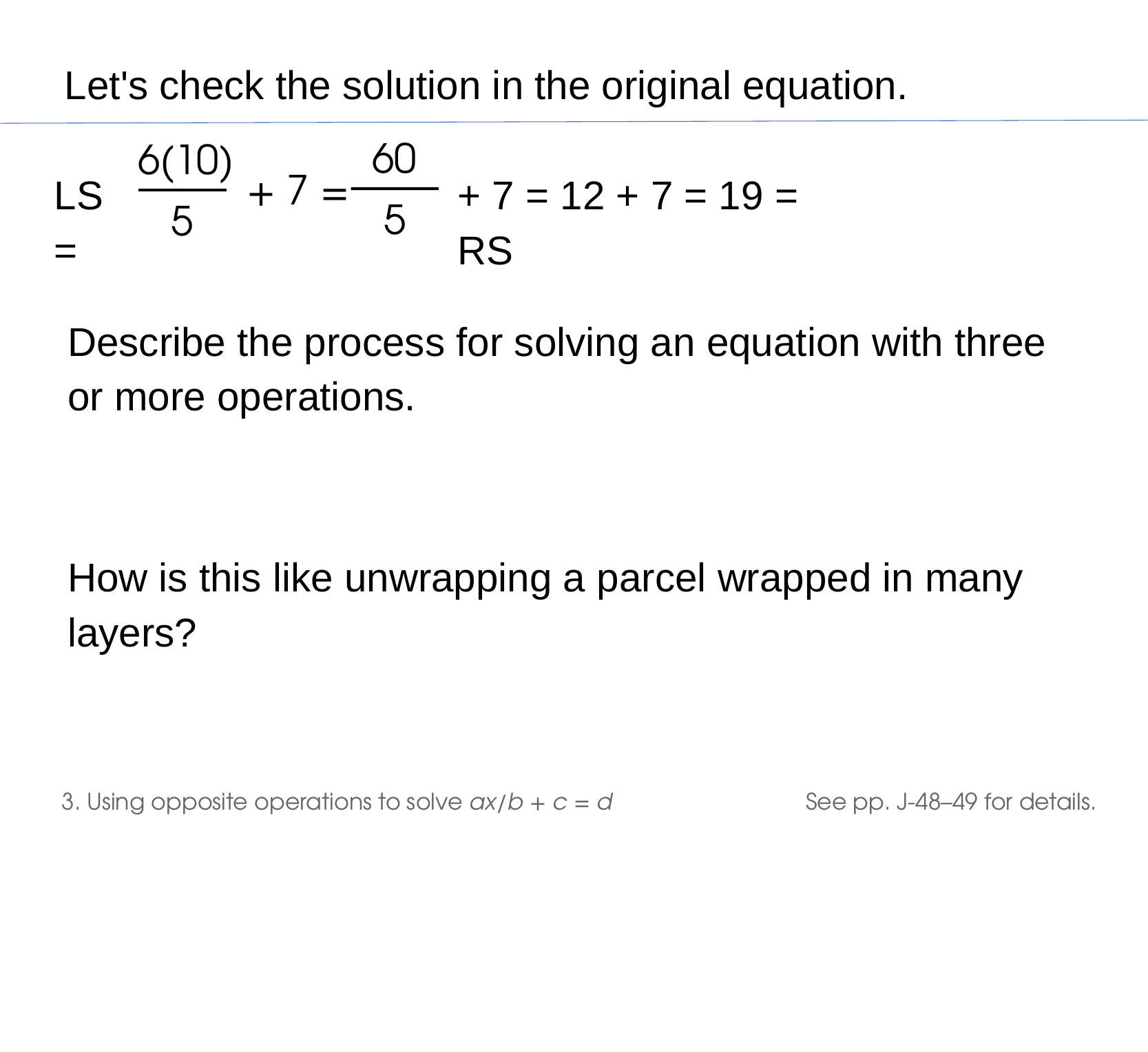

Let's check the solution in the original equation.
  60
6(10)
LS =
+ 7 = 12 + 7 = 19 = RS
+ 7 =
   5
   5
Describe the process for solving an equation with three or more operations.

How is this like unwrapping a parcel wrapped in many layers?
3. Using opposite operations to solve ax/b + c = d
See pp. J-48–49 for details.